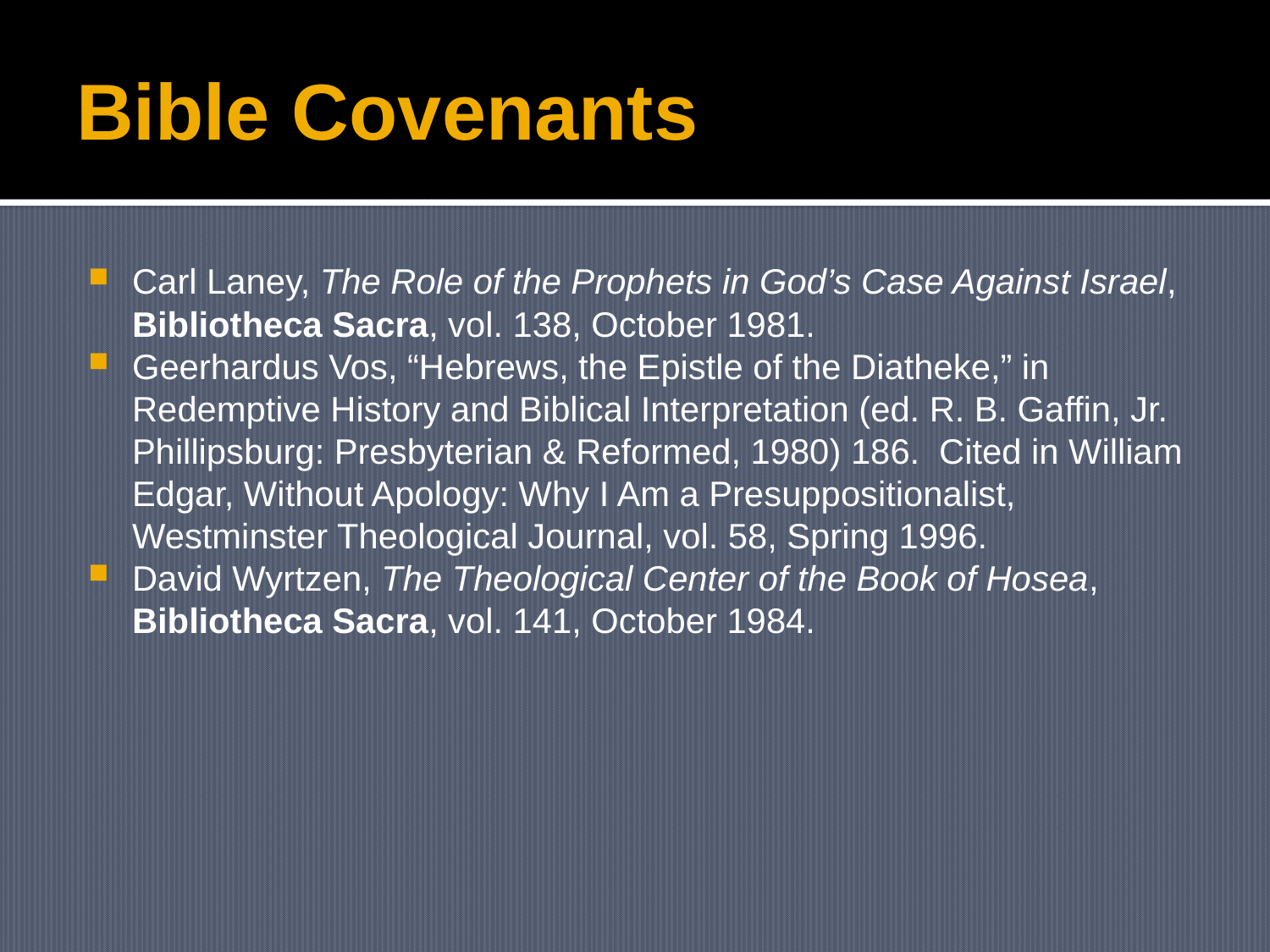

# Bible Covenants
Carl Laney, The Role of the Prophets in God’s Case Against Israel, Bibliotheca Sacra, vol. 138, October 1981.
Geerhardus Vos, “Hebrews, the Epistle of the Diatheke,” in Redemptive History and Biblical Interpretation (ed. R. B. Gaffin, Jr. Phillipsburg: Presbyterian & Reformed, 1980) 186.  Cited in William Edgar, Without Apology: Why I Am a Presuppositionalist, Westminster Theological Journal, vol. 58, Spring 1996.
David Wyrtzen, The Theological Center of the Book of Hosea, Bibliotheca Sacra, vol. 141, October 1984.